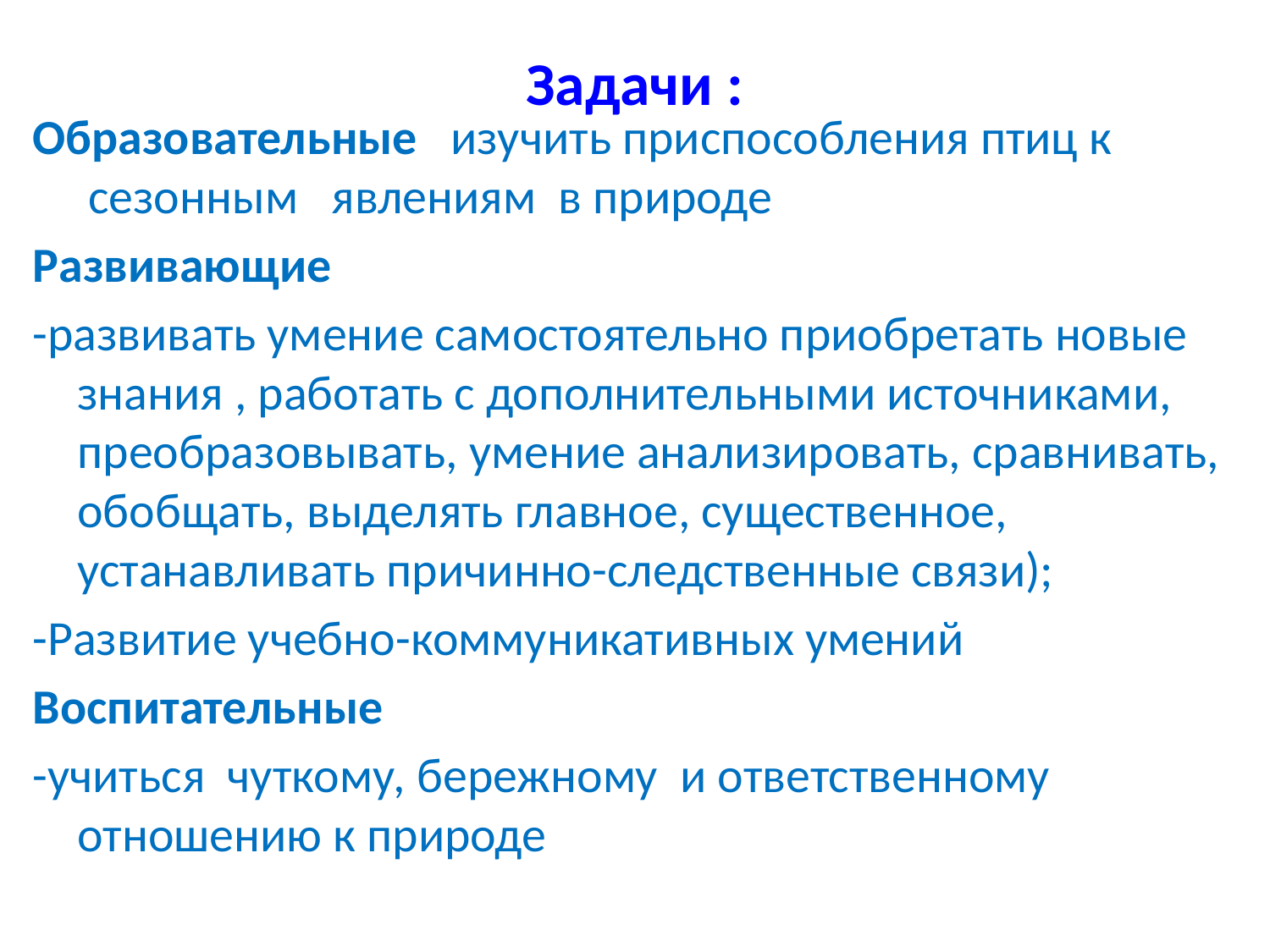

# Задачи :
Образовательные   изучить приспособления птиц к  сезонным   явлениям  в природе
Развивающие
-развивать умение самостоятельно приобретать новые знания , работать с дополнительными источниками, преобразовывать, умение анализировать, сравнивать, обобщать, выделять главное, существенное, устанавливать причинно-следственные связи);
-Развитие учебно-коммуникативных умений
Воспитательные
-учиться  чуткому, бережному  и ответственному отношению к природе